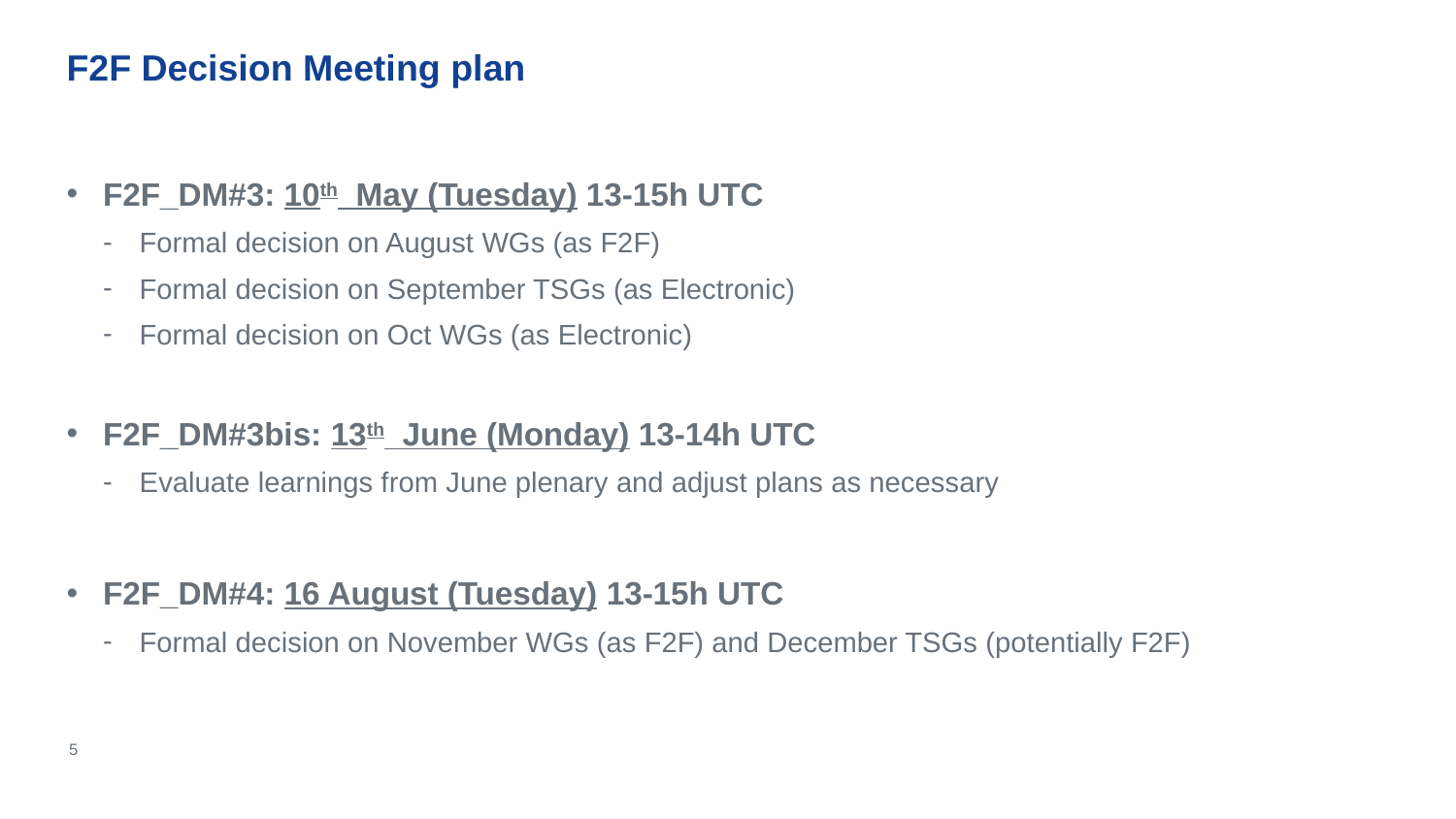

# F2F Decision Meeting plan

F2F_DM#3: 10th  May (Tuesday) 13-15h UTC
Formal decision on August WGs (as F2F)
Formal decision on September TSGs (as Electronic)
Formal decision on Oct WGs (as Electronic)

F2F_DM#3bis: 13th  June (Monday) 13-14h UTC
Evaluate learnings from June plenary and adjust plans as necessary

F2F_DM#4: 16 August (Tuesday) 13-15h UTC
Formal decision on November WGs (as F2F) and December TSGs (potentially F2F)